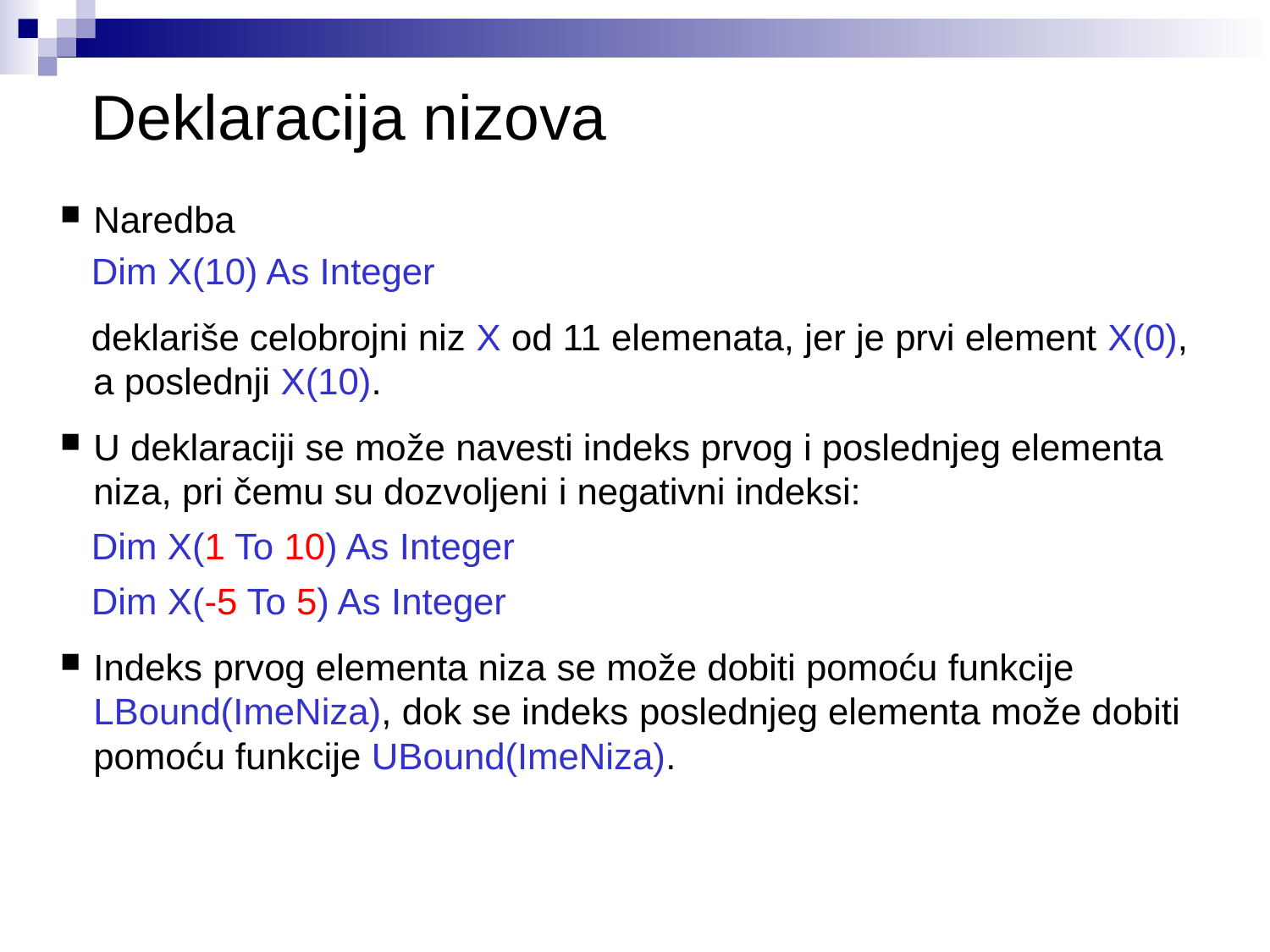

# Deklaracija nizova
Naredba
   Dim X(10) As Integer
   deklariše celobrojni niz X od 11 elemenata, jer je prvi element X(0), a poslednji X(10).
U deklaraciji se može navesti indeks prvog i poslednjeg elementa niza, pri čemu su dozvoljeni i negativni indeksi:
   Dim X(1 To 10) As Integer
   Dim X(-5 To 5) As Integer
Indeks prvog elementa niza se može dobiti pomoću funkcije LBound(ImeNiza), dok se indeks poslednjeg elementa može dobiti pomoću funkcije UBound(ImeNiza).